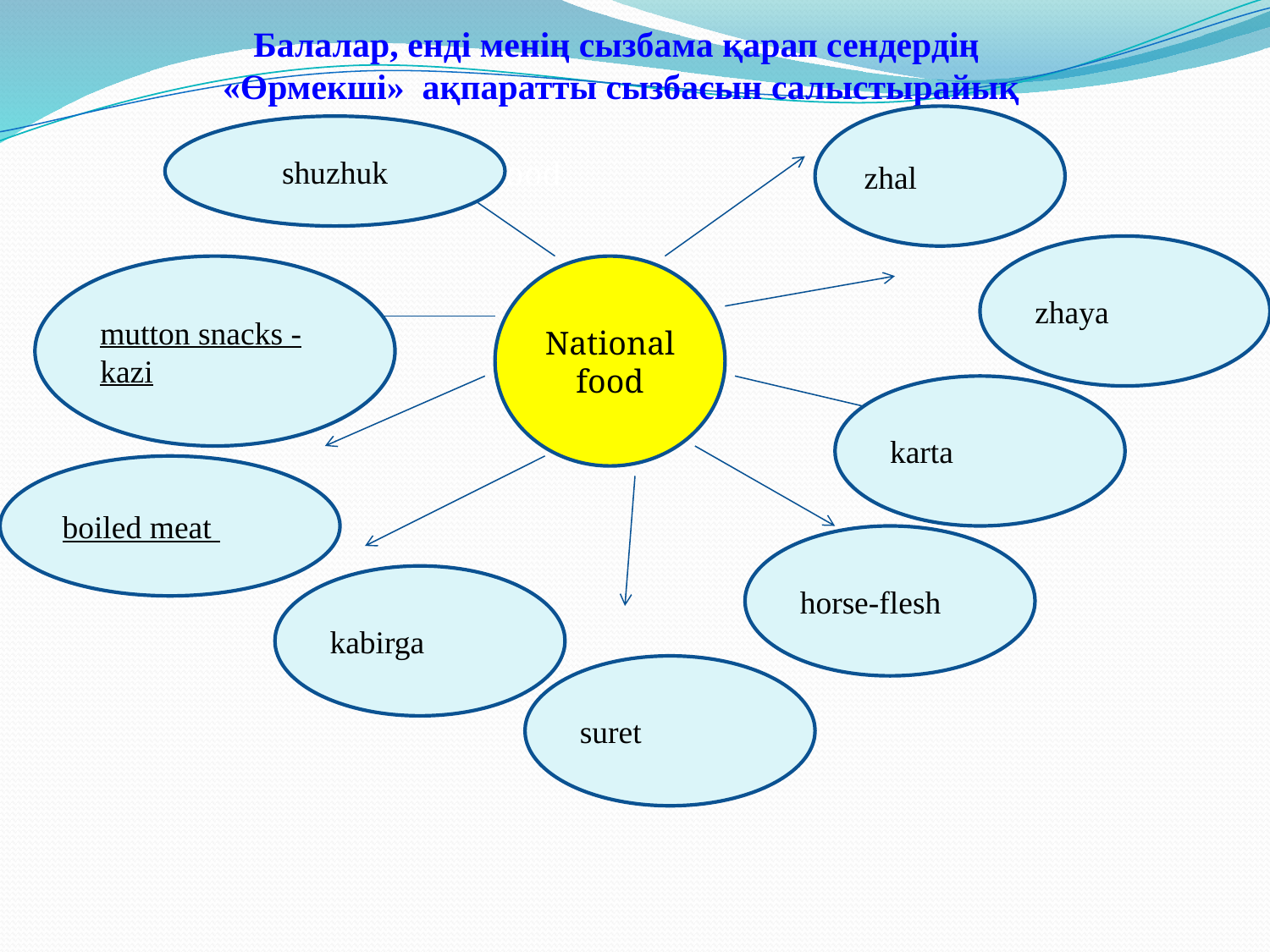

# Балалар, енді менің сызбама қарап сендердің «Өрмекші»  ақпаратты сызбасын салыстырайық
zhal
shuzhuk
Nati onal food
zhaya
mutton snacks - kazi
National food
karta
boiled meat
horse-flesh

kabirga
suret